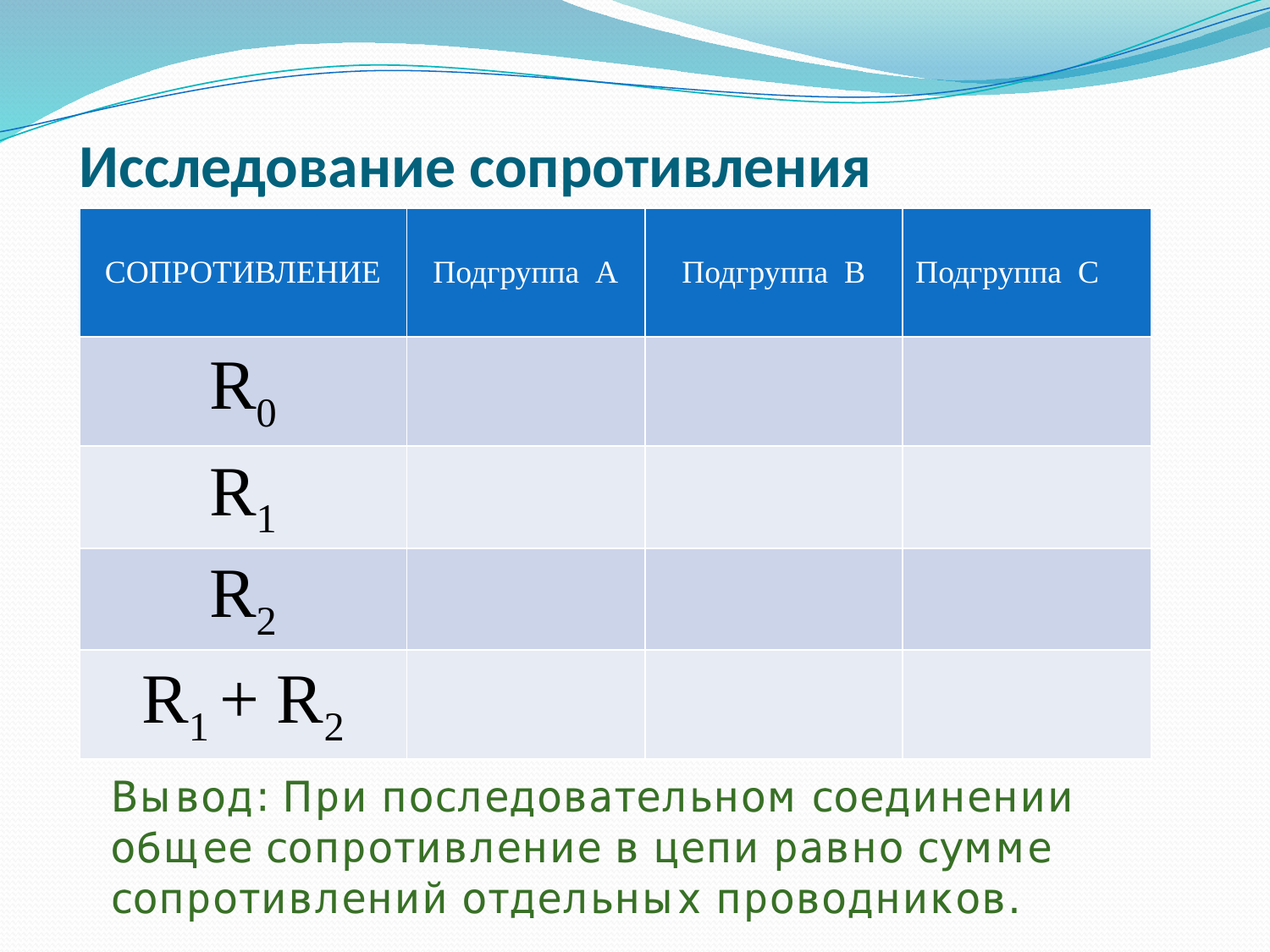

# Исследование сопротивления
| СОПРОТИВЛЕНИЕ | Подгруппа А | Подгруппа В | Подгруппа С |
| --- | --- | --- | --- |
| R0 |  |  |  |
| R1 |  |  |  |
| R2 |  |  |  |
| R1 + R2 |  |  |  |
Вывод: При последовательном соединении общее сопротивление в цепи равно сумме сопротивлений отдельных проводников.